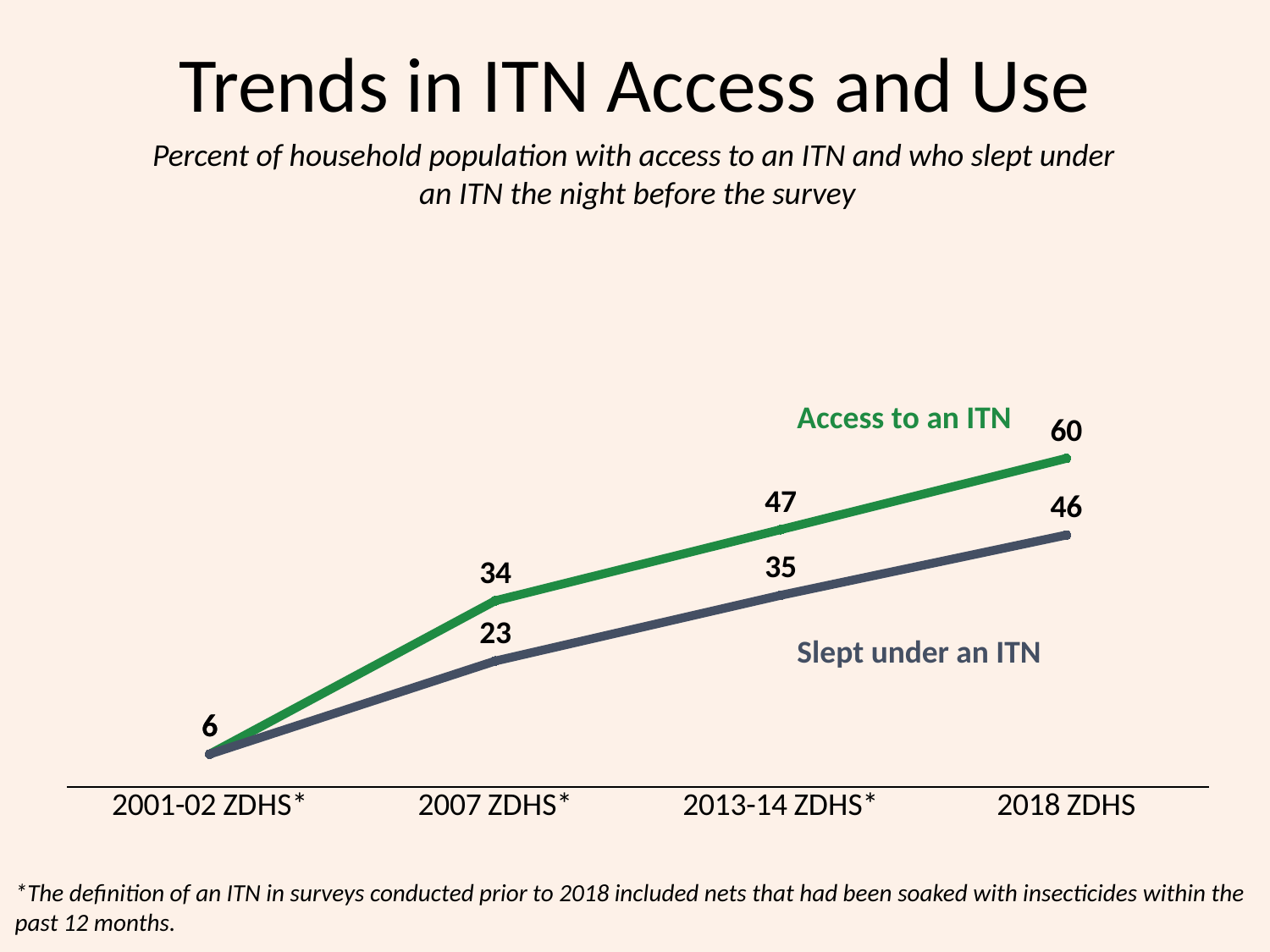

# Trends in ITN Access and Use
Percent of household population with access to an ITN and who slept under
an ITN the night before the survey

### Chart

| Category | Access to an ITN | Slept under an ITN |
|---|---|---|
| 2001-02 ZDHS* | 6.0 | 6.0 |
| 2007 ZDHS* | 34.0 | 23.0 |
| 2013-14 ZDHS* | 47.0 | 35.0 |
| 2018 ZDHS | 60.0 | 46.0 |
Access to an ITN
Slept under an ITN
*The definition of an ITN in surveys conducted prior to 2018 included nets that had been soaked with insecticides within the past 12 months.